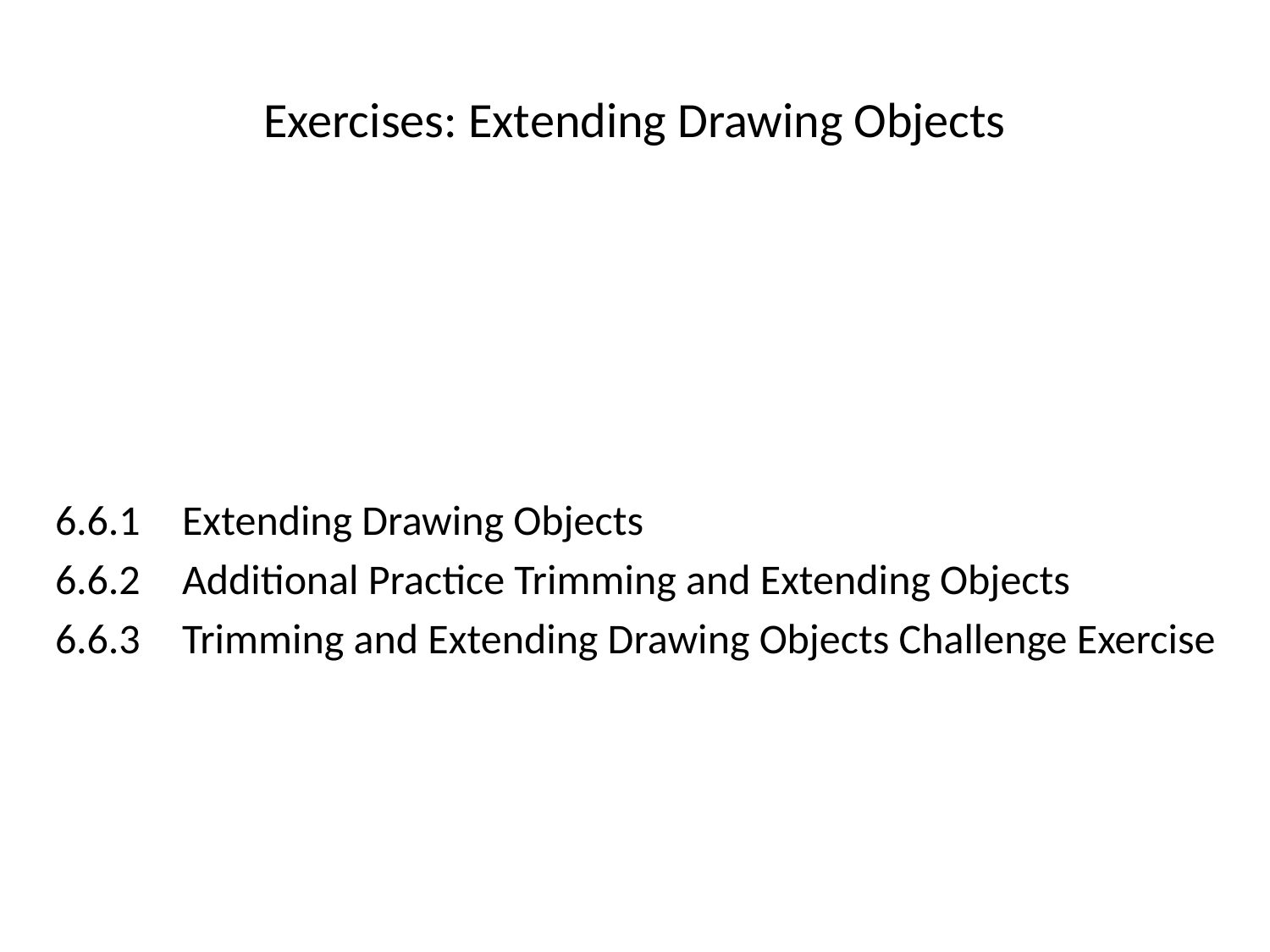

# Exercises: Extending Drawing Objects
6.6.1	Extending Drawing Objects
6.6.2	Additional Practice Trimming and Extending Objects
6.6.3	Trimming and Extending Drawing Objects Challenge Exercise